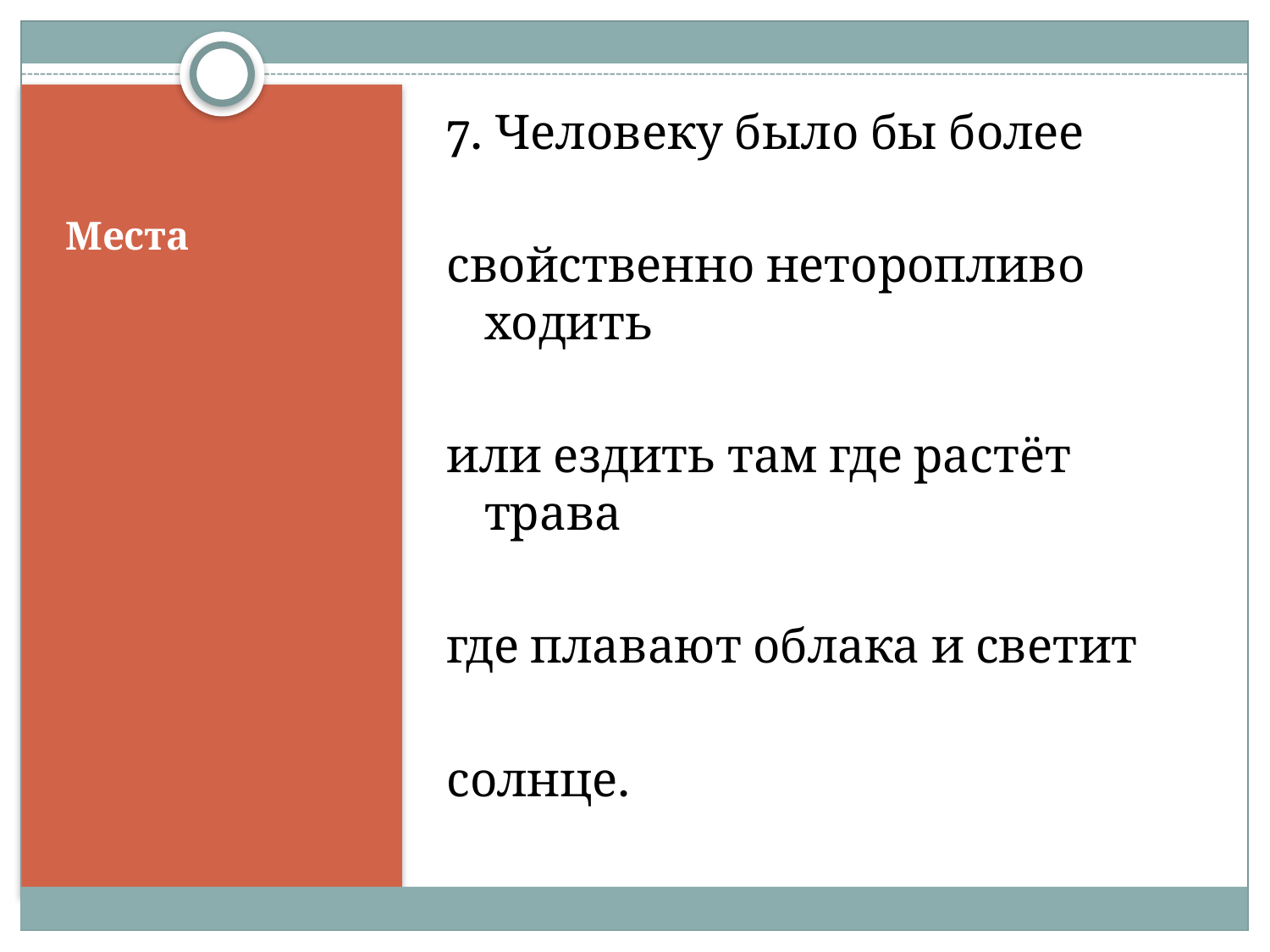

7. Человеку было бы более

свойственно неторопливо ходить

или ездить там где растёт трава

где плавают облака и светит

солнце.
# Места